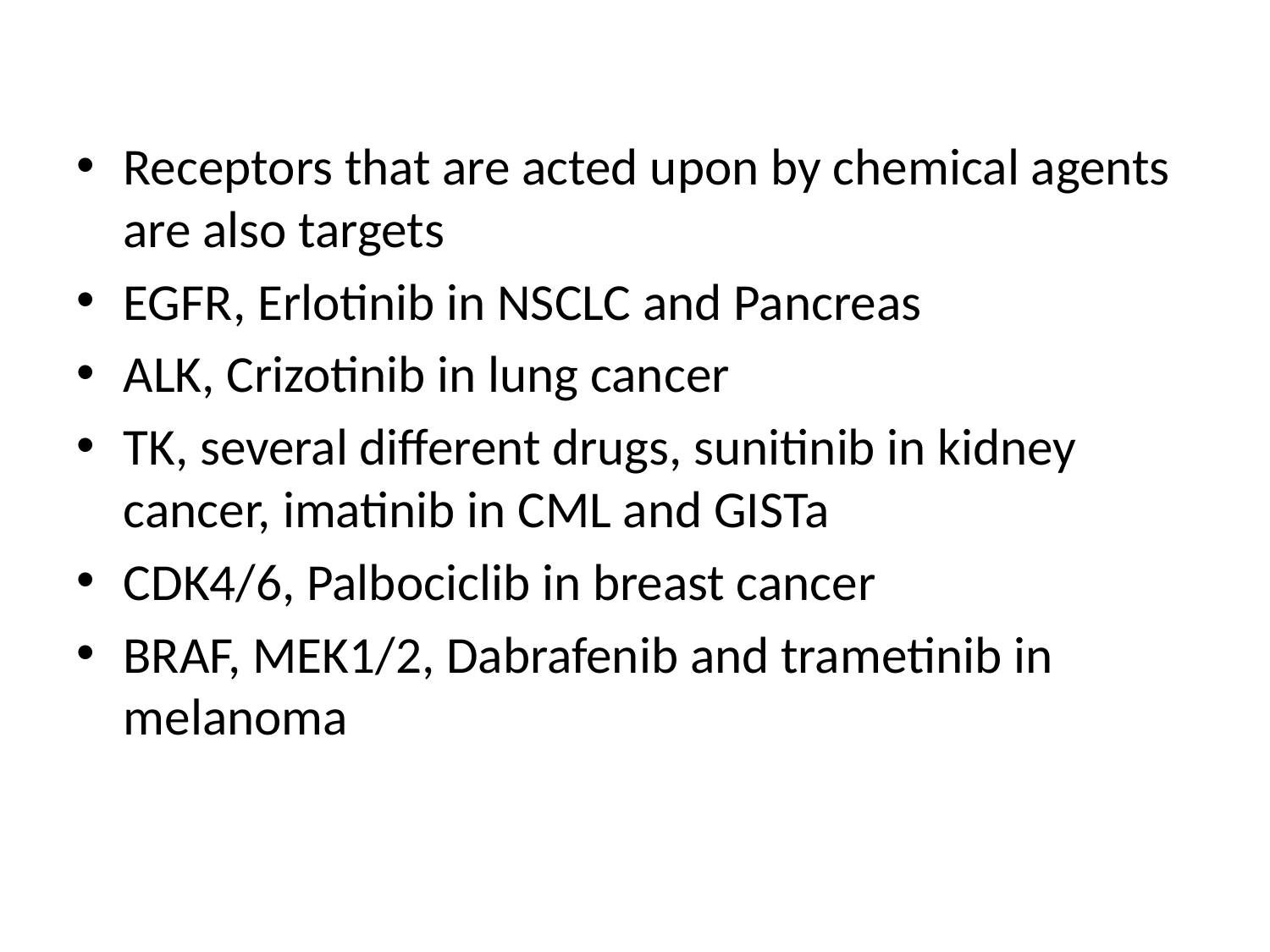

Receptors that are acted upon by chemical agents are also targets
EGFR, Erlotinib in NSCLC and Pancreas
ALK, Crizotinib in lung cancer
TK, several different drugs, sunitinib in kidney cancer, imatinib in CML and GISTa
CDK4/6, Palbociclib in breast cancer
BRAF, MEK1/2, Dabrafenib and trametinib in melanoma